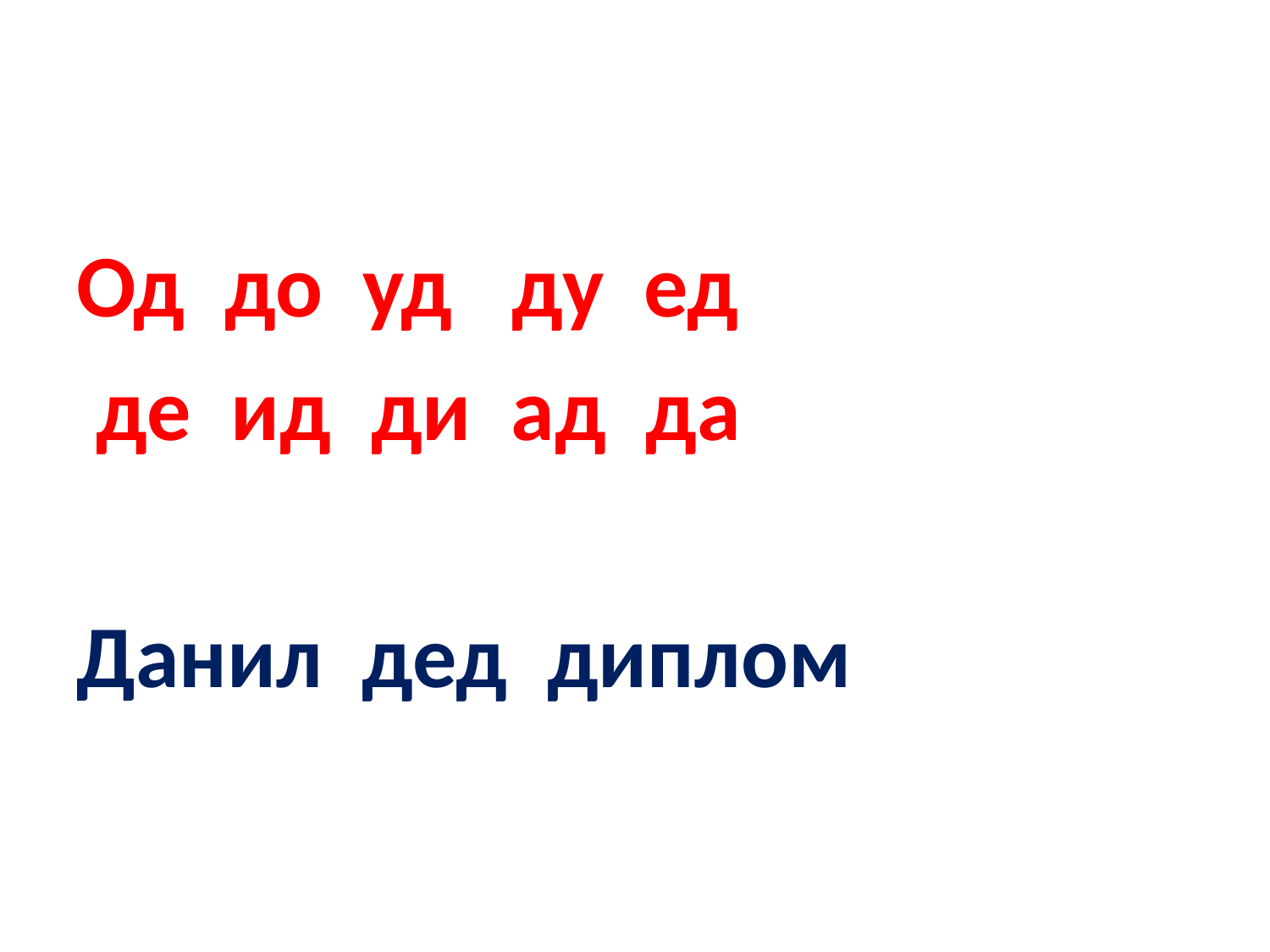

#
Од  до  уд   ду  ед
 де  ид  ди  ад  да

Данил  дед  диплом